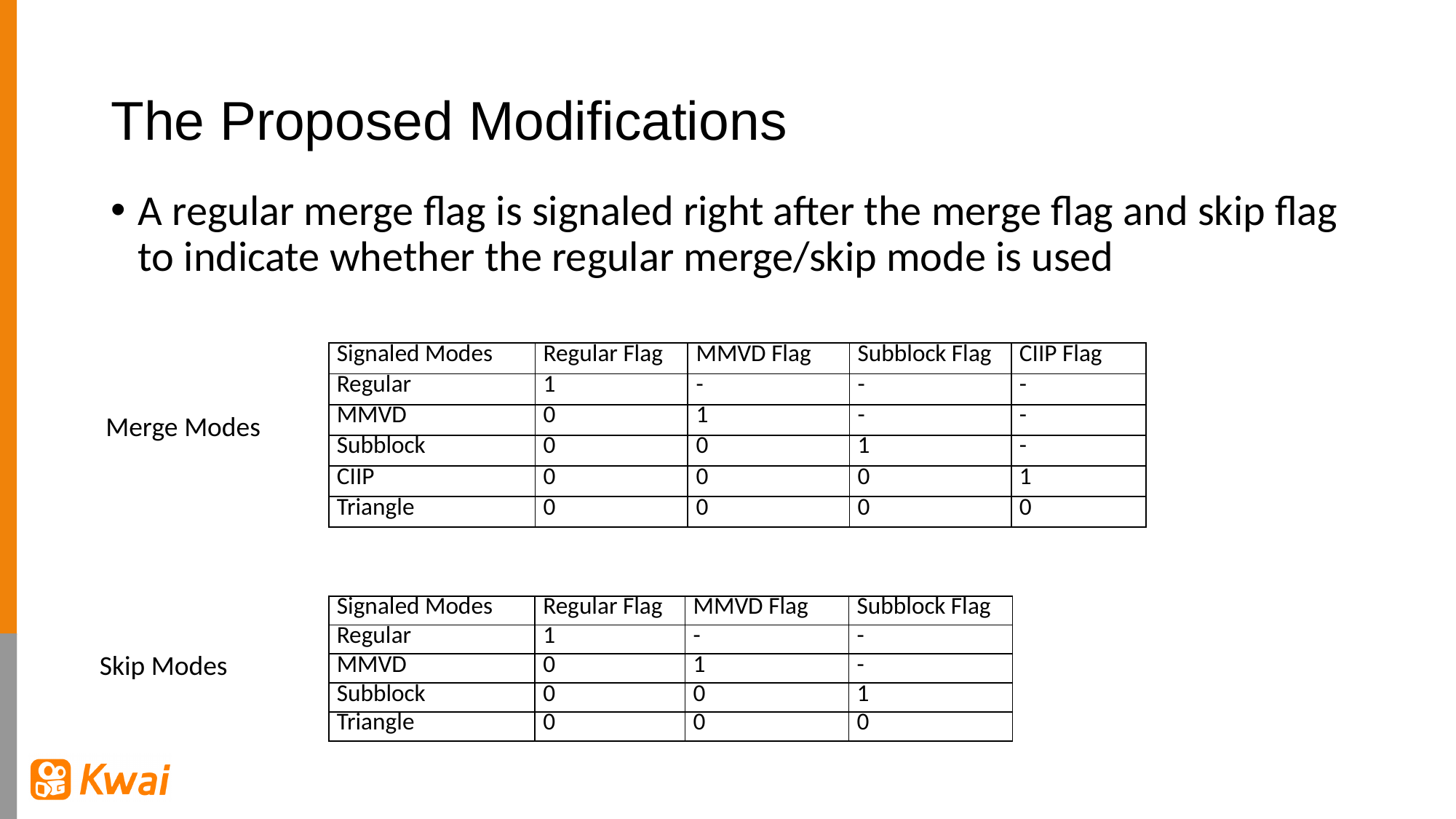

# The Proposed Modifications
A regular merge flag is signaled right after the merge flag and skip flag to indicate whether the regular merge/skip mode is used
| Signaled Modes | Regular Flag | MMVD Flag | Subblock Flag | CIIP Flag |
| --- | --- | --- | --- | --- |
| Regular | 1 | - | - | - |
| MMVD | 0 | 1 | - | - |
| Subblock | 0 | 0 | 1 | - |
| CIIP | 0 | 0 | 0 | 1 |
| Triangle | 0 | 0 | 0 | 0 |
Merge Modes
| Signaled Modes | Regular Flag | MMVD Flag | Subblock Flag |
| --- | --- | --- | --- |
| Regular | 1 | - | - |
| MMVD | 0 | 1 | - |
| Subblock | 0 | 0 | 1 |
| Triangle | 0 | 0 | 0 |

Skip Modes